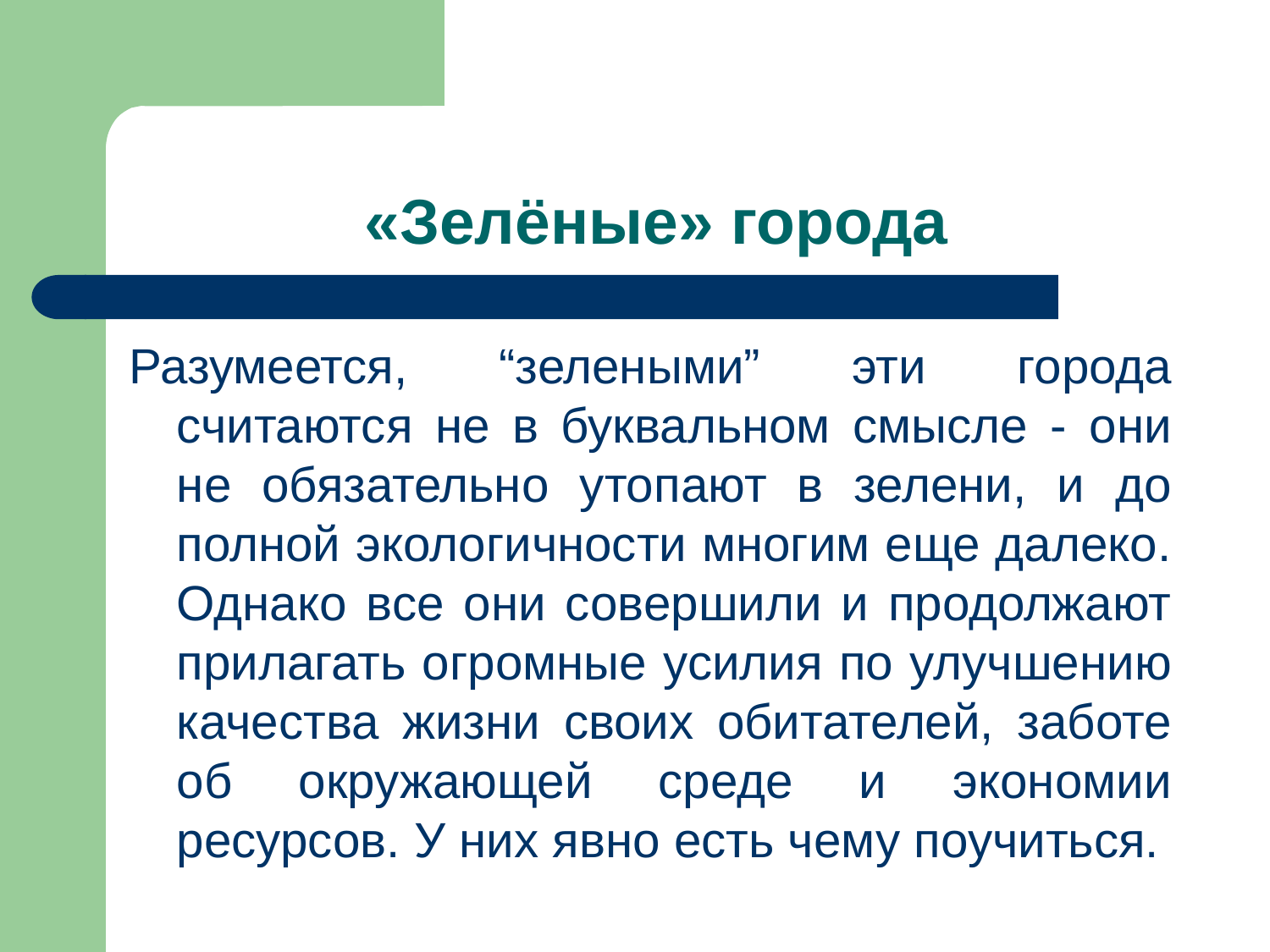

# «Зелёные» города
Разумеется, “зелеными” эти города считаются не в буквальном смысле - они не обязательно утопают в зелени, и до полной экологичности многим еще далеко. Однако все они совершили и продолжают прилагать огромные усилия по улучшению качества жизни своих обитателей, заботе об окружающей среде и экономии ресурсов. У них явно есть чему поучиться.